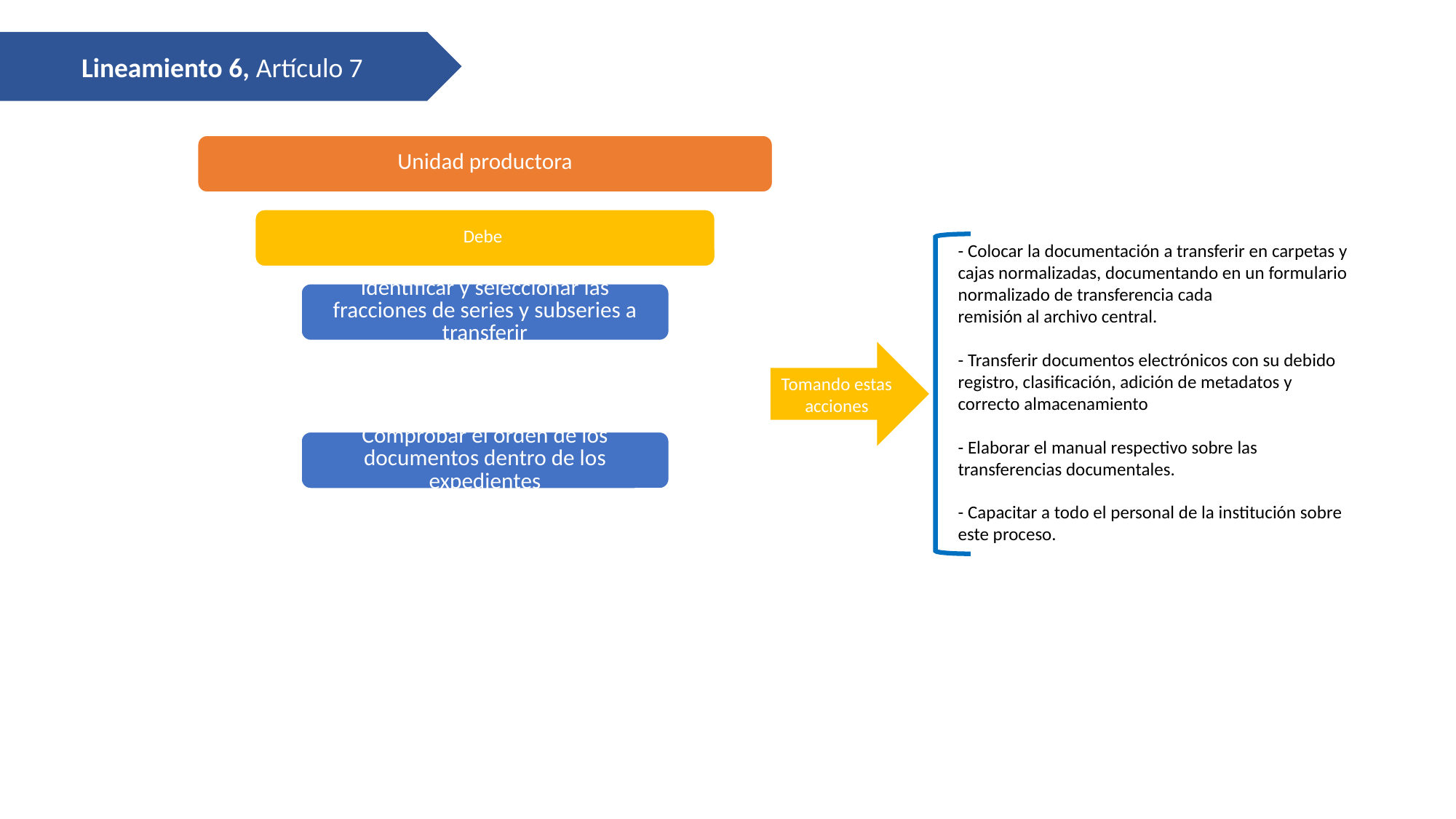

Lineamiento 6, Artículo 7
Unidad productora
Debe
Identificar y seleccionar las fracciones de series y subseries a transferir
Comprobar el orden de los documentos dentro de los expedientes

- Colocar la documentación a transferir en carpetas y cajas normalizadas, documentando en un formulario normalizado de transferencia cada
remisión al archivo central.

- Transferir documentos electrónicos con su debido registro, clasificación, adición de metadatos y correcto almacenamiento

- Elaborar el manual respectivo sobre las transferencias documentales.

- Capacitar a todo el personal de la institución sobre este proceso.
Tomando estas acciones